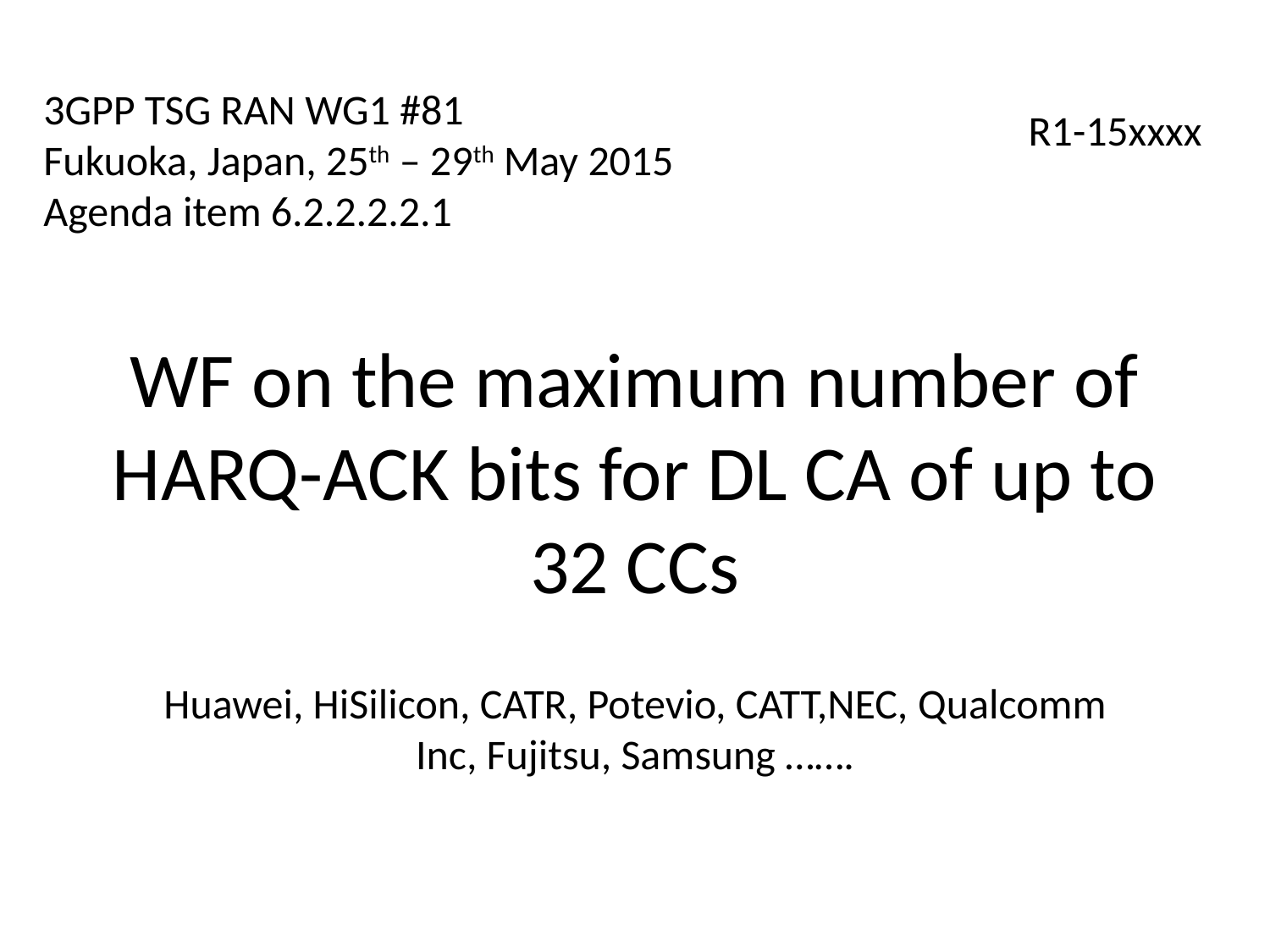

3GPP TSG RAN WG1 #81
Fukuoka, Japan, 25th – 29th May 2015
Agenda item 6.2.2.2.2.1
R1-15xxxx
WF on the maximum number of HARQ-ACK bits for DL CA of up to 32 CCs
Huawei, HiSilicon, CATR, Potevio, CATT,NEC, Qualcomm Inc, Fujitsu, Samsung …….